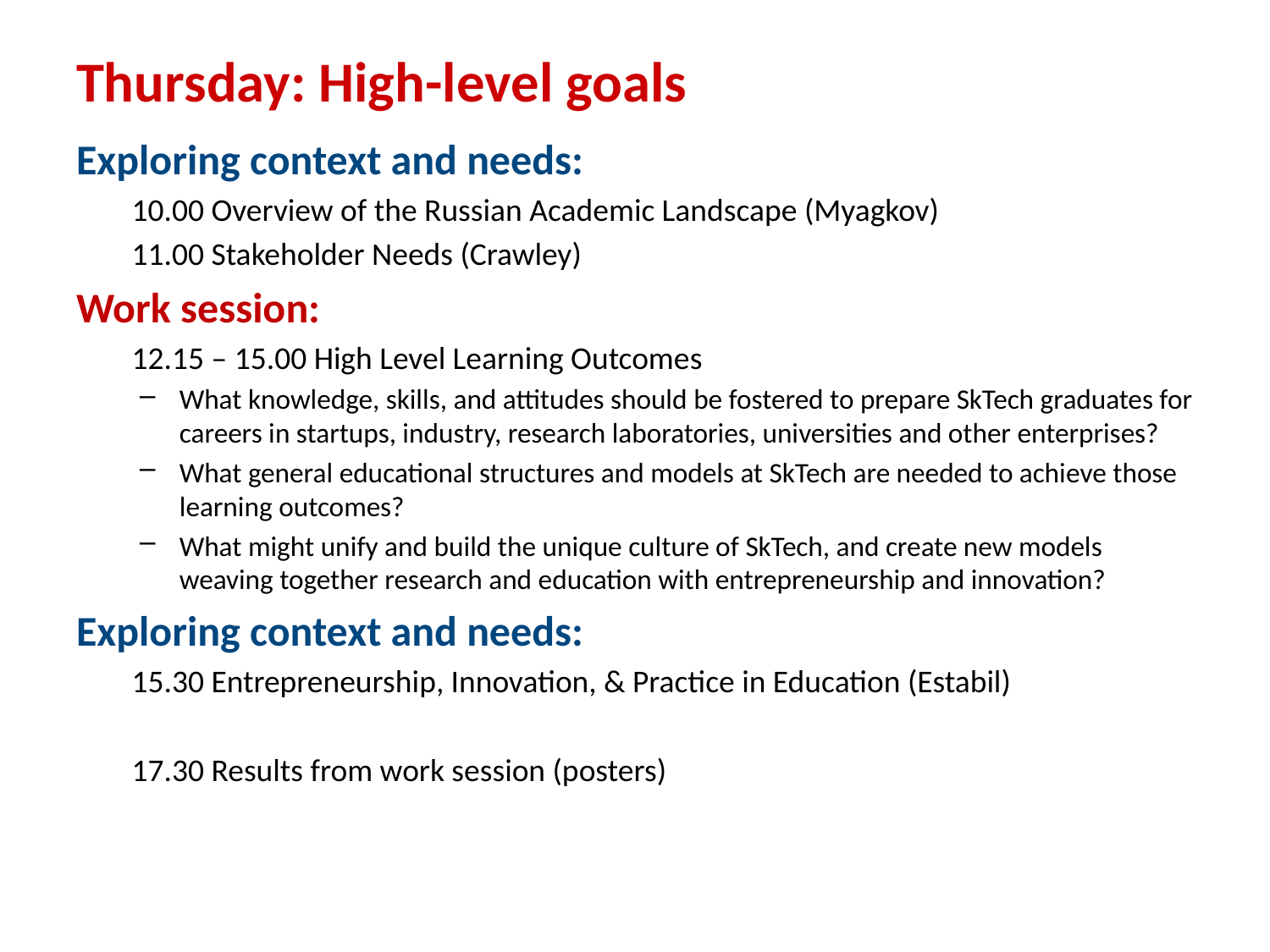

# Thursday: High-level goals
Exploring context and needs:
10.00 Overview of the Russian Academic Landscape (Myagkov)
11.00 Stakeholder Needs (Crawley)
Work session:
12.15 – 15.00 High Level Learning Outcomes
What knowledge, skills, and attitudes should be fostered to prepare SkTech graduates for careers in startups, industry, research laboratories, universities and other enterprises?
What general educational structures and models at SkTech are needed to achieve those learning outcomes?
What might unify and build the unique culture of SkTech, and create new models weaving together research and education with entrepreneurship and innovation?
Exploring context and needs:
15.30 Entrepreneurship, Innovation, & Practice in Education (Estabil)

17.30 Results from work session (posters)